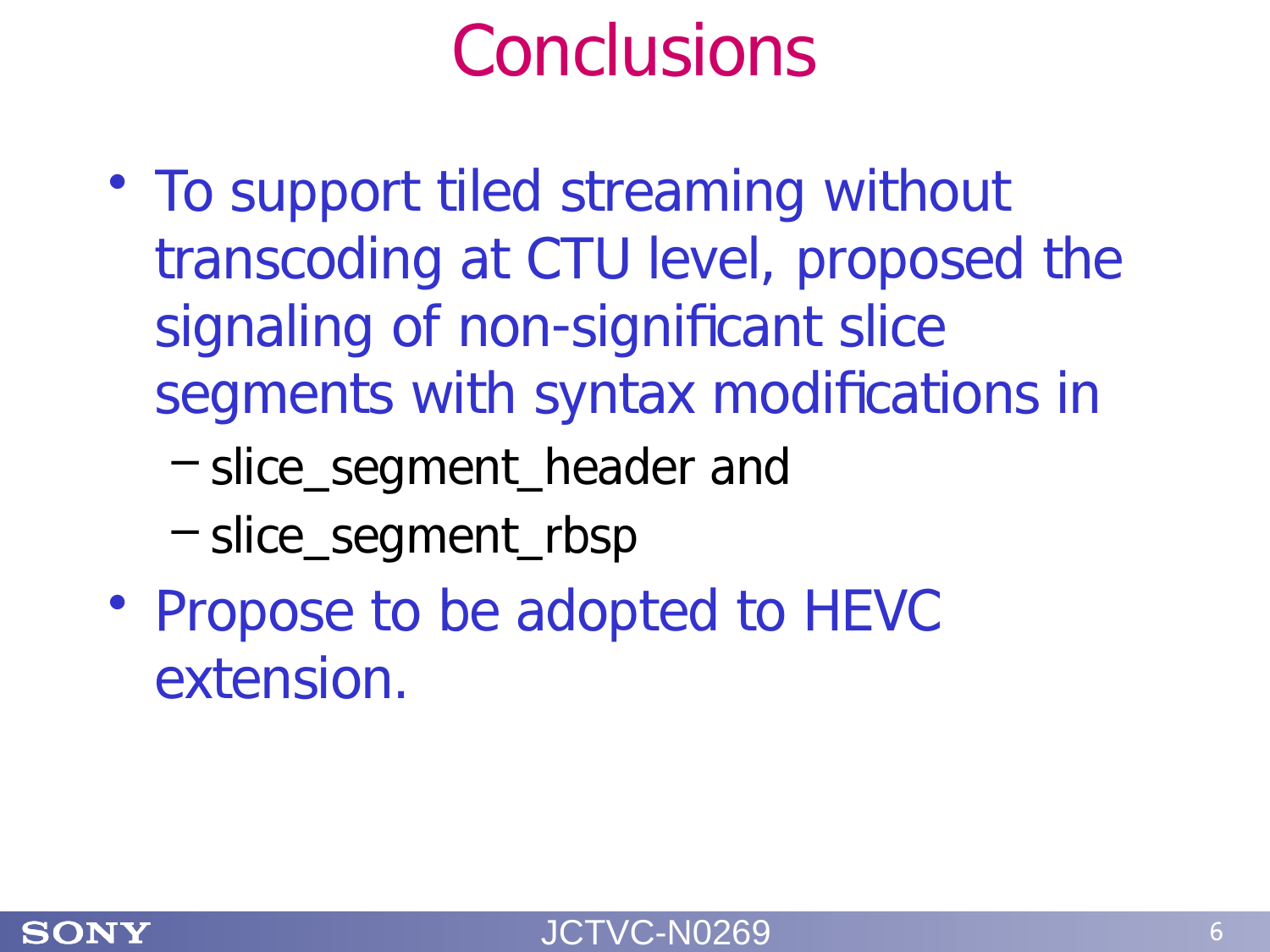

# Conclusions
To support tiled streaming without transcoding at CTU level, proposed the signaling of non-significant slice segments with syntax modifications in
slice_segment_header and
slice_segment_rbsp
Propose to be adopted to HEVC extension.

JCTVC-N0269
6